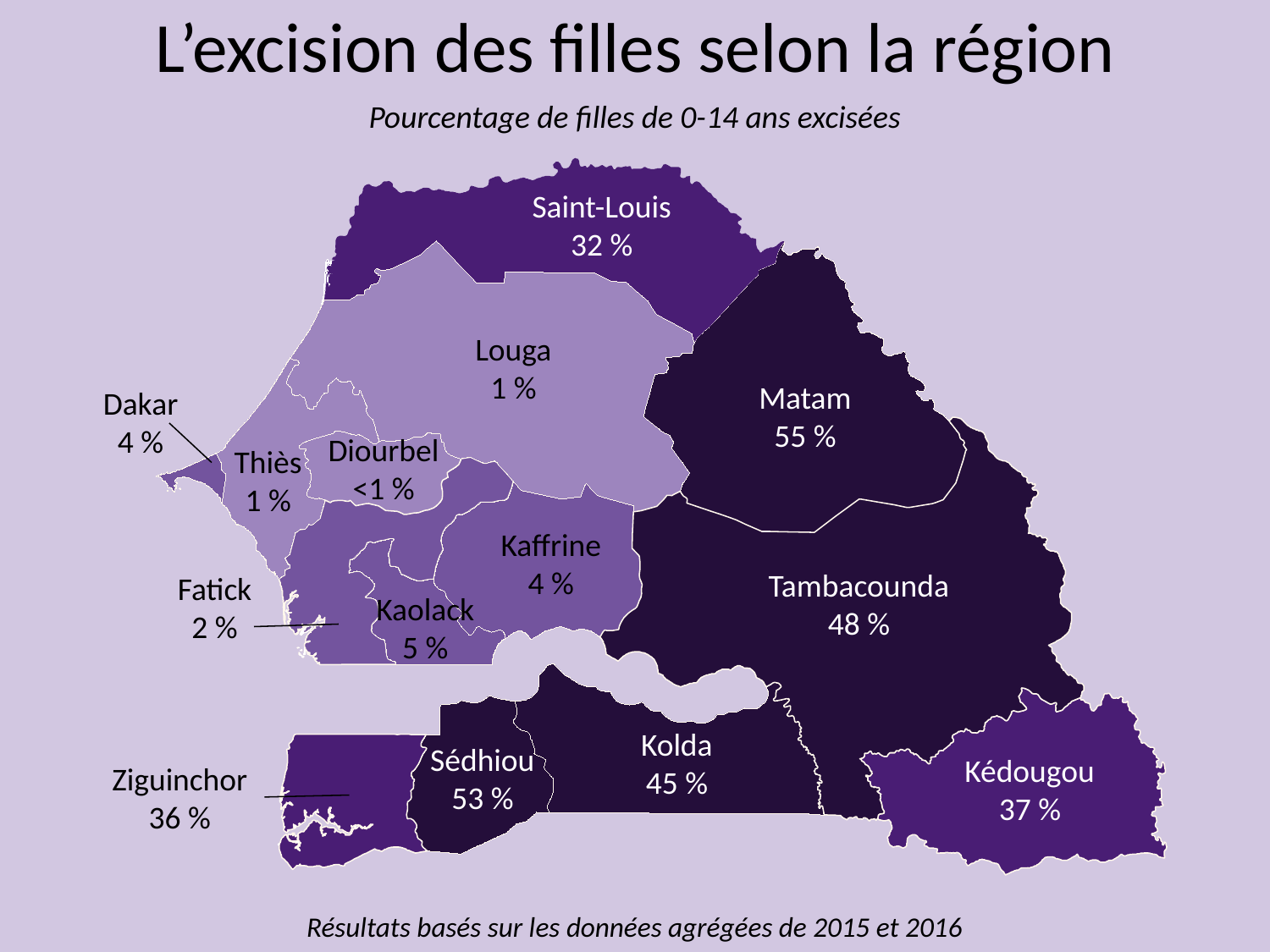

L’excision des filles selon la région
Pourcentage de filles de 0-14 ans excisées

Saint-Louis
32 %
Louga
1 %
Matam
55 %
Dakar
4 %
Diourbel
<1 %
Thiès
1 %
Kaffrine
4 %
Tambacounda
48 %
Fatick
2 %
Kaolack
5 %
Kolda
45 %
Sédhiou53 %
Kédougou
37 %
Ziguinchor
36 %
Résultats basés sur les données agrégées de 2015 et 2016